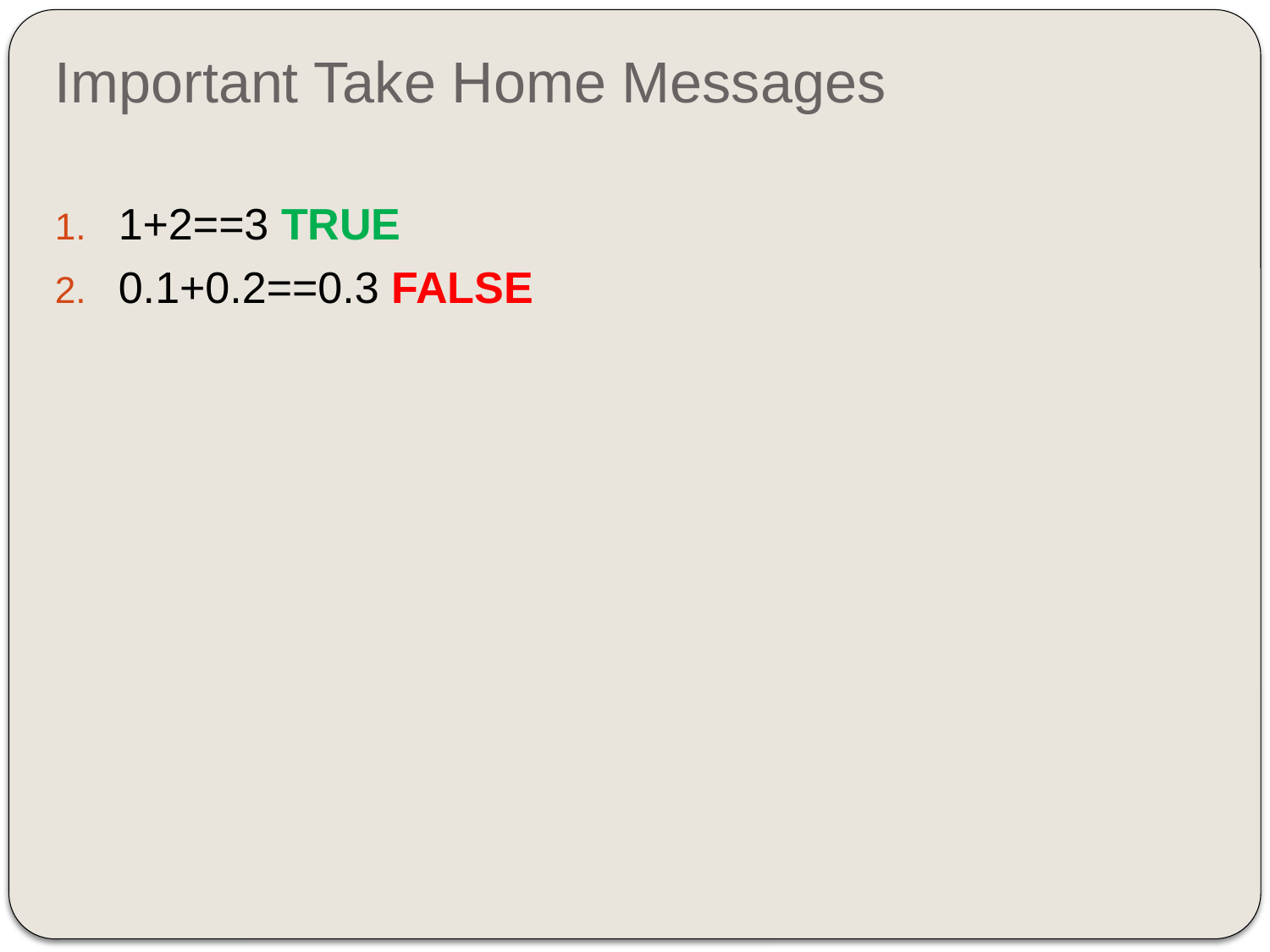

# Important Take Home Messages

1+2==3 TRUE
0.1+0.2==0.3 FALSE